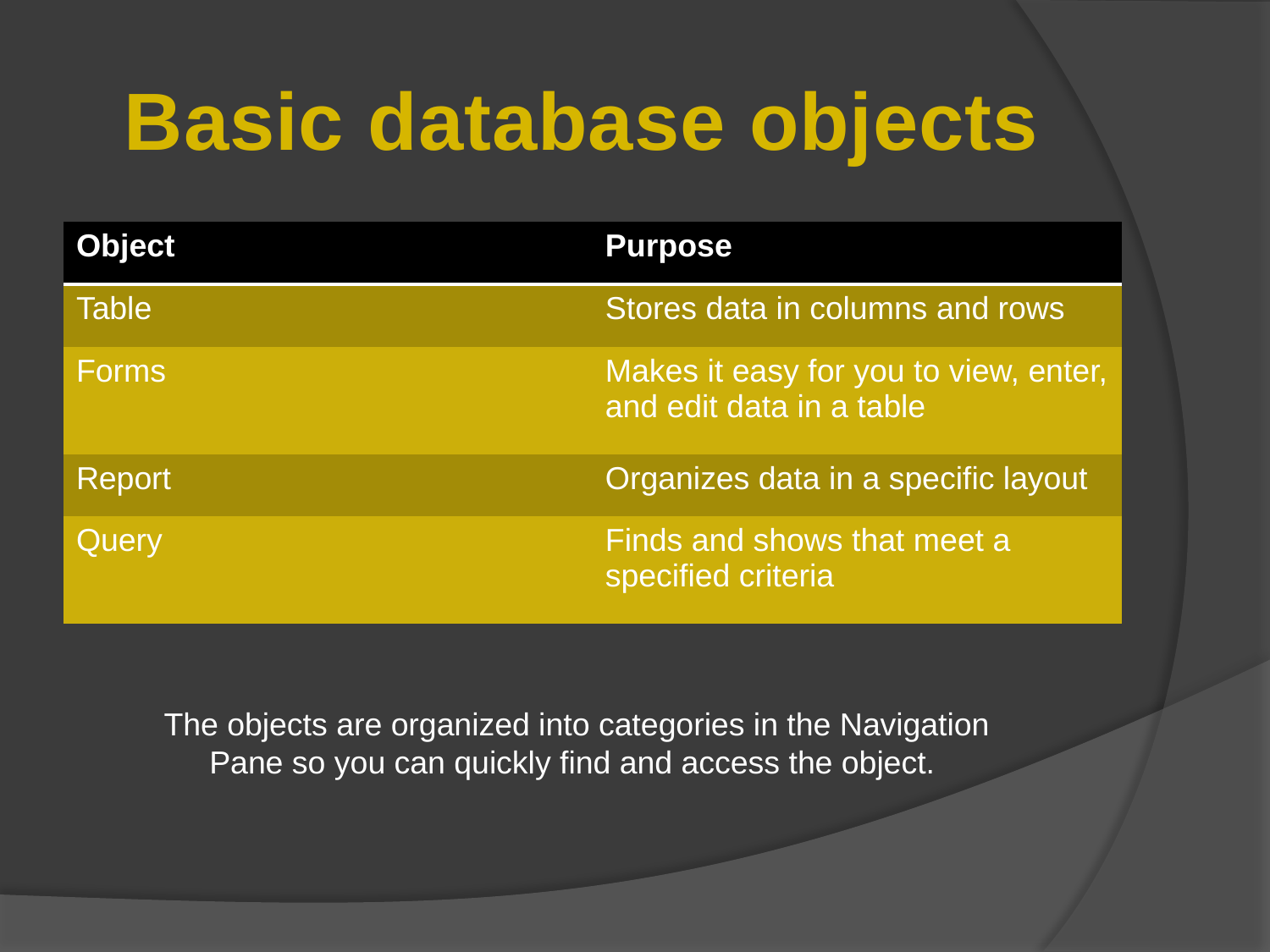

# Basic database objects
| Object | Purpose |
| --- | --- |
| Table | Stores data in columns and rows |
| Forms | Makes it easy for you to view, enter, and edit data in a table |
| Report | Organizes data in a specific layout |
| Query | Finds and shows that meet a specified criteria |
The objects are organized into categories in the Navigation Pane so you can quickly find and access the object.